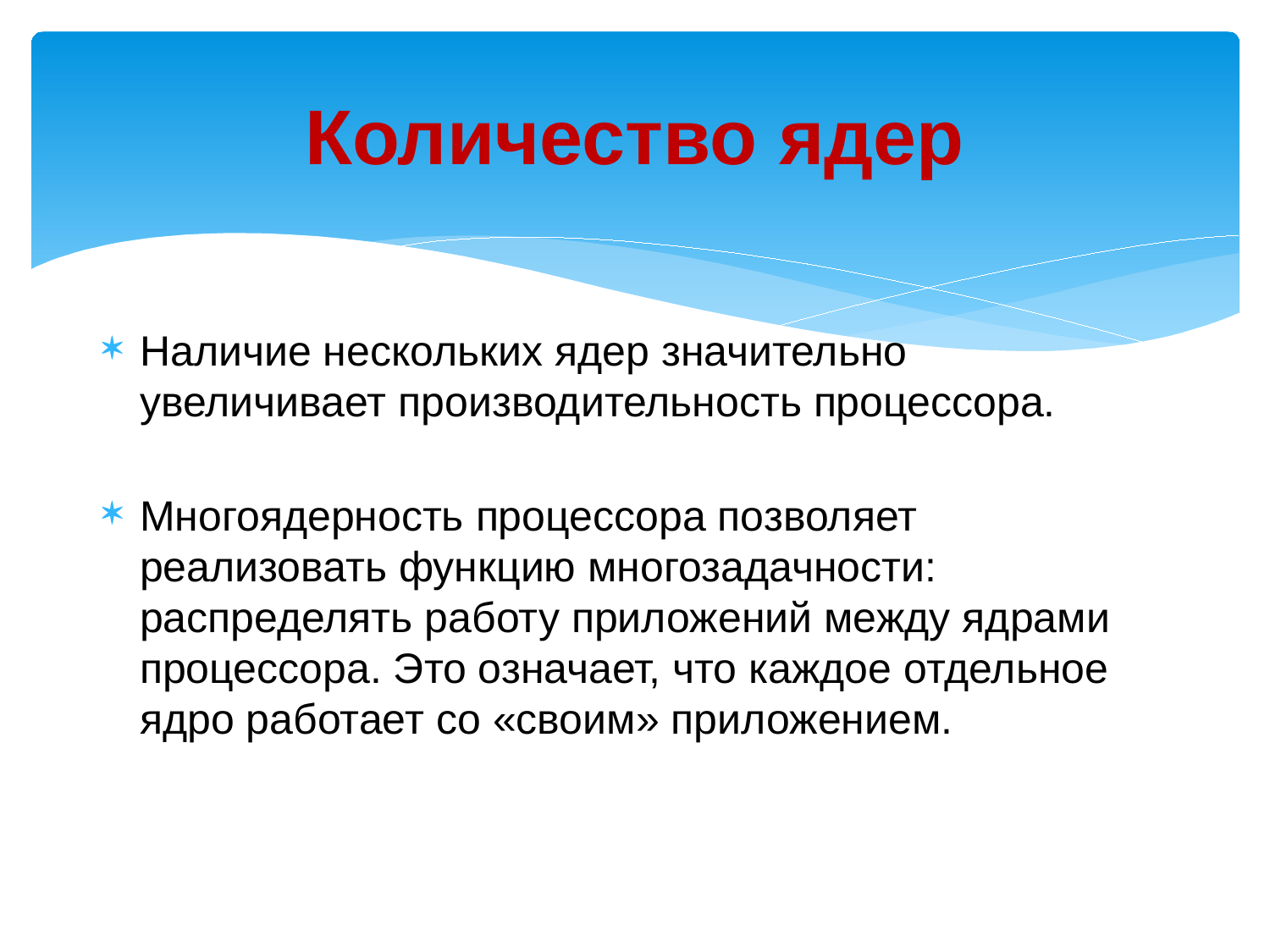

# Количество ядер
Наличие нескольких ядер значительно увеличивает производительность процессора.
Многоядерность процессора позволяет реализовать функцию многозадачности: распределять работу приложений между ядрами процессора. Это означает, что каждое отдельное ядро работает со «своим» приложением.